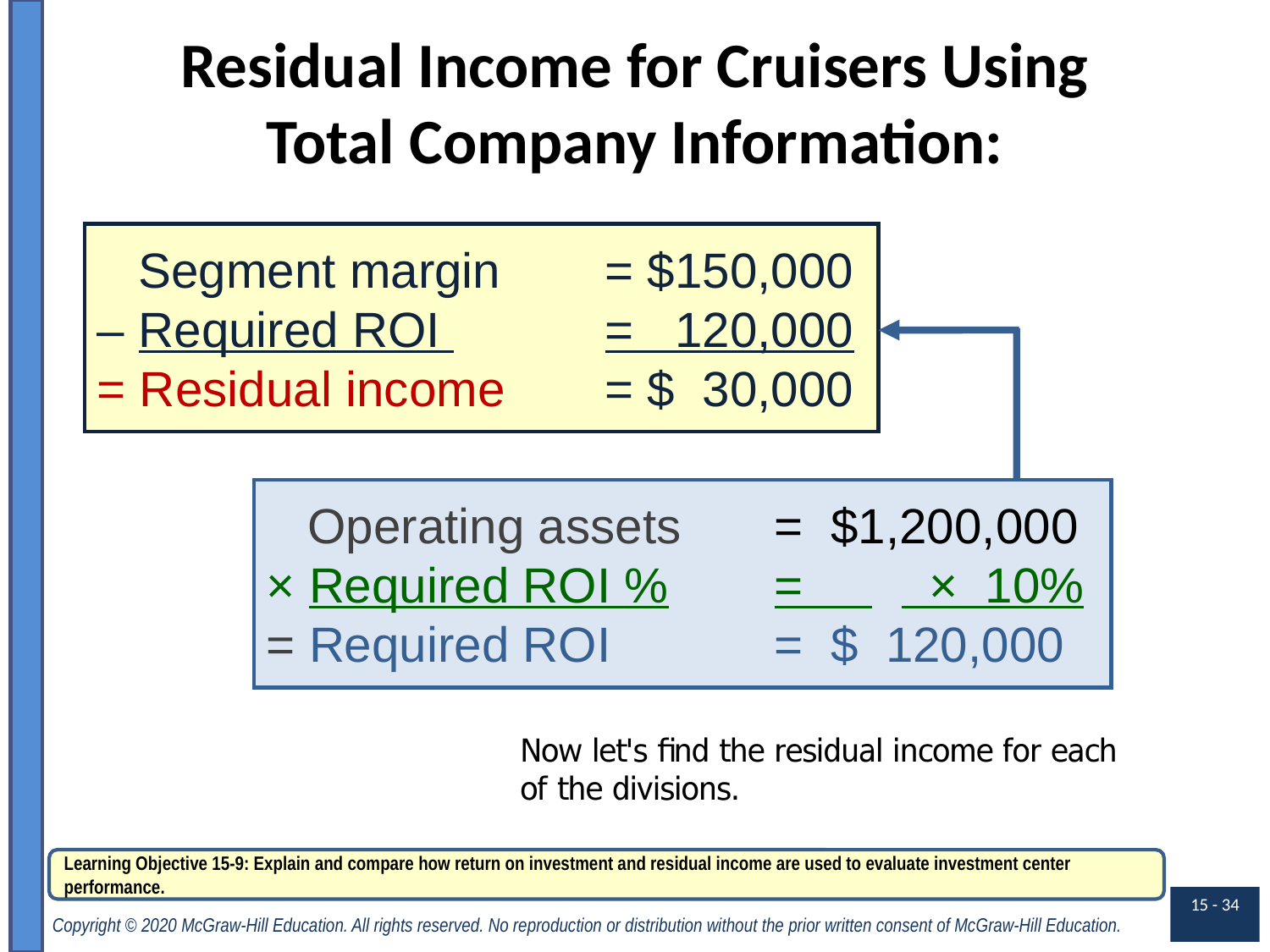

# Residual Income for Cruisers Using Total Company Information:
   Segment margin	= $150,000
– Required ROI 		=   120,000
= Residual income 	= $  30,000

   Operating assets	=  $1,200,000
× Required ROI %	=     	  ×  10%
= Required ROI		=  $  120,000
Now let's find the residual income for each of the divisions.
Learning Objective 15-9: Explain and compare how return on investment and residual income are used to evaluate investment center performance.